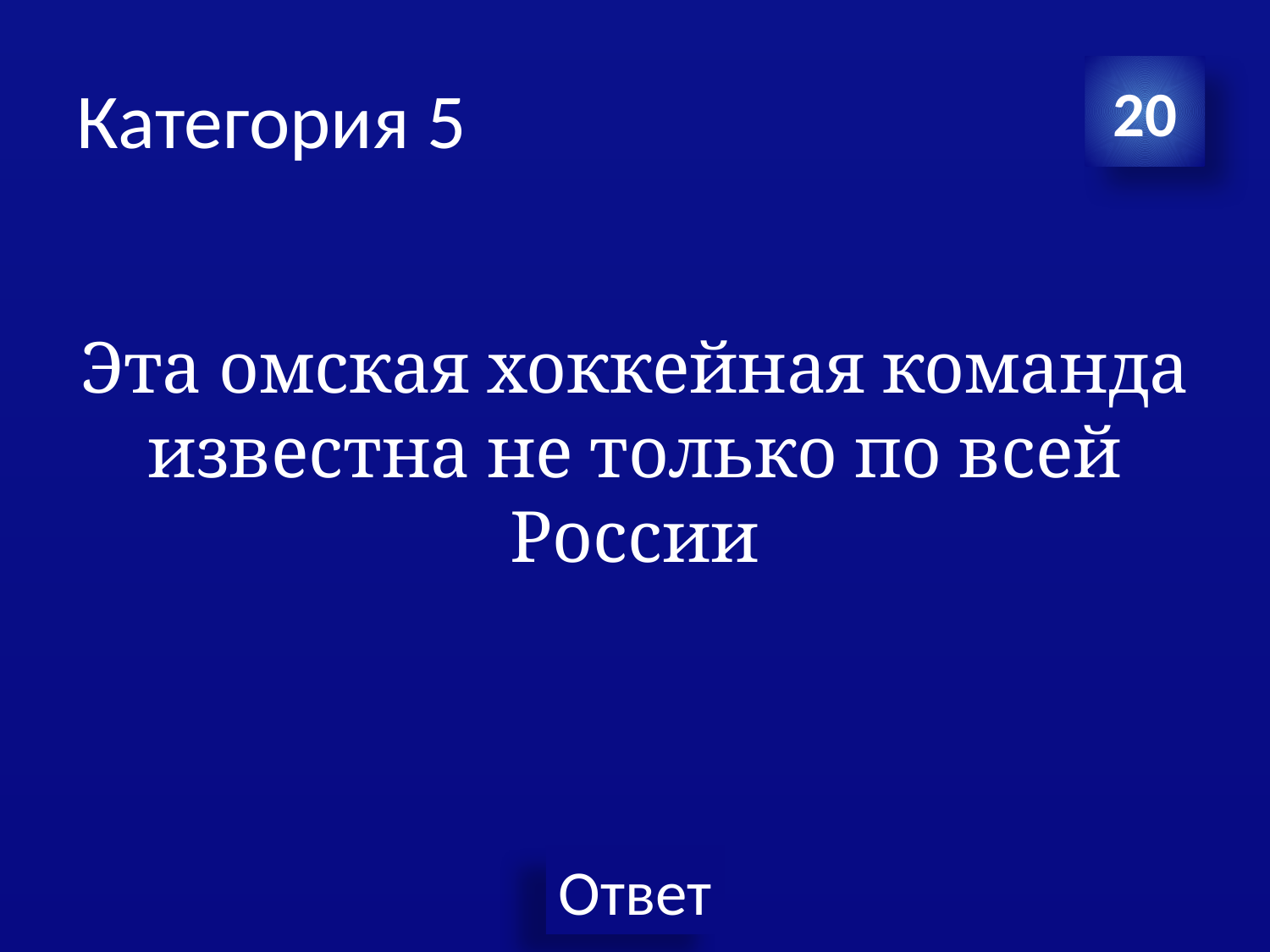

# Категория 5
20
Эта омская хоккейная команда известна не только по всей России